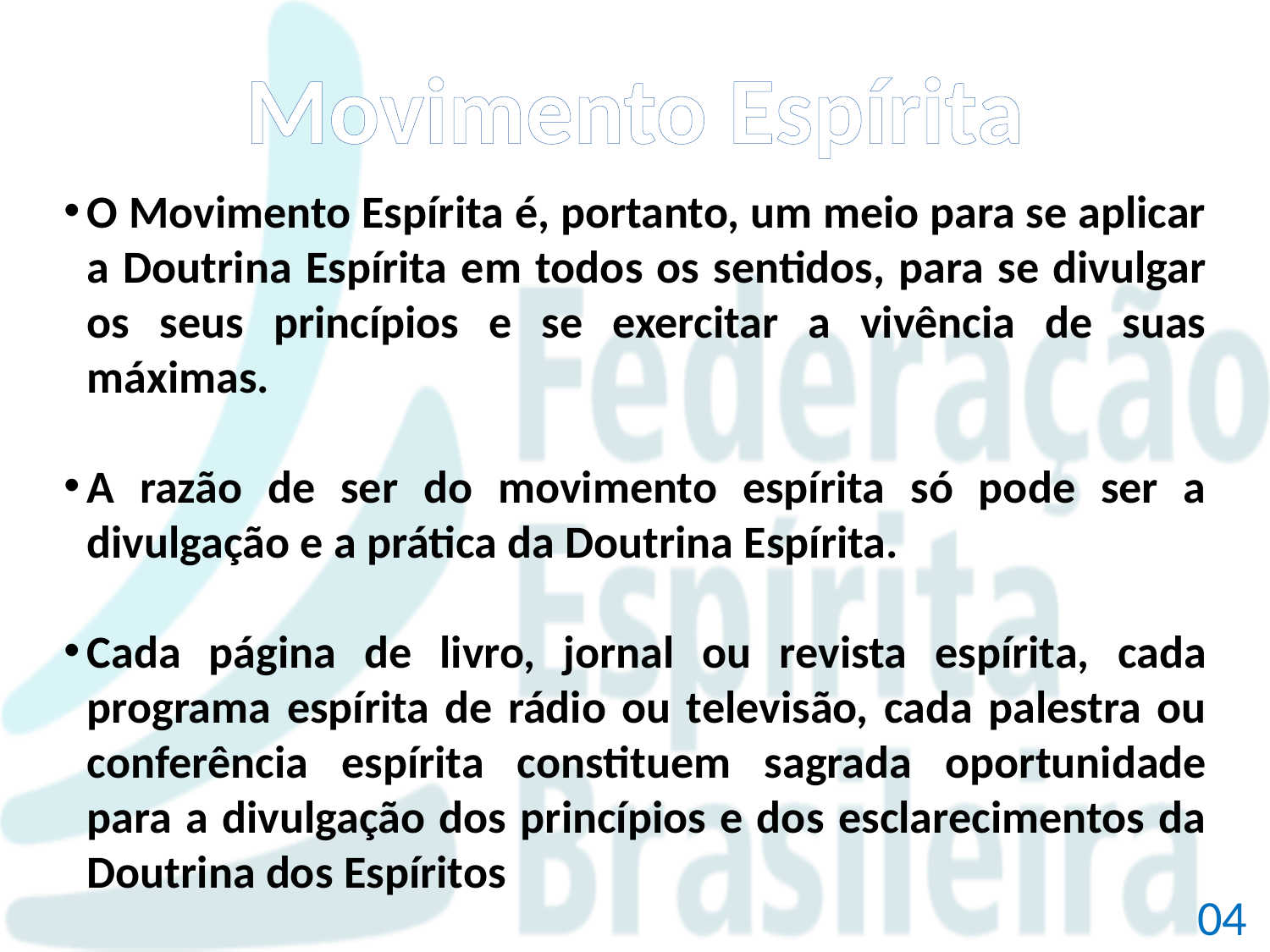

# Movimento Espírita
O Movimento Espírita é, portanto, um meio para se aplicar a Doutrina Espírita em todos os sentidos, para se divulgar os seus princípios e se exercitar a vivência de suas máximas.

A razão de ser do movimento espírita só pode ser a divulgação e a prática da Doutrina Espírita.

Cada página de livro, jornal ou revista espírita, cada programa espírita de rádio ou televisão, cada palestra ou conferência espírita constituem sagrada oportunidade para a divulgação dos princípios e dos esclarecimentos da Doutrina dos Espíritos
04